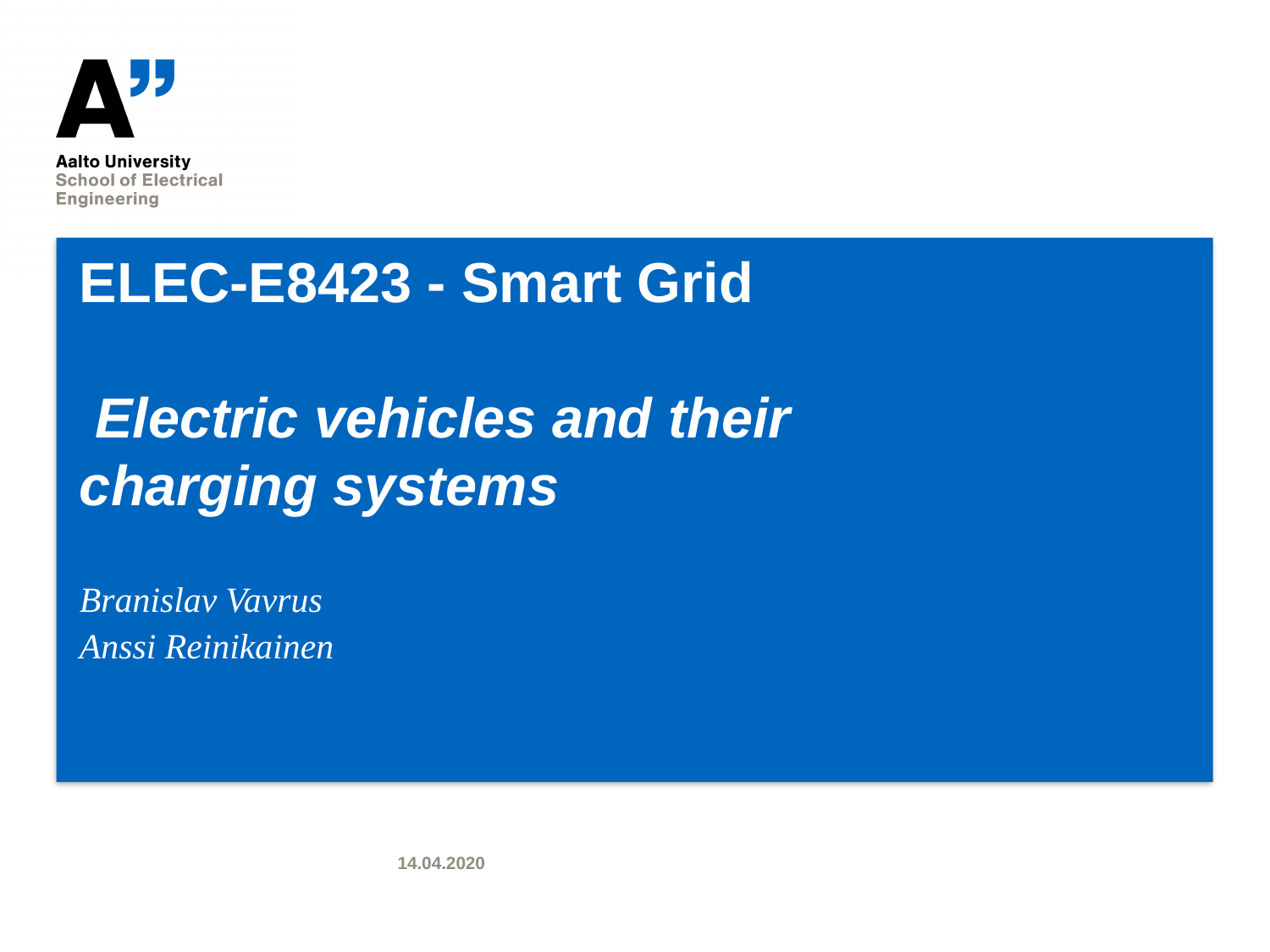

# ELEC-E8423 - Smart Grid Electric vehicles and their charging systems
Branislav Vavrus
Anssi Reinikainen

14.04.2020